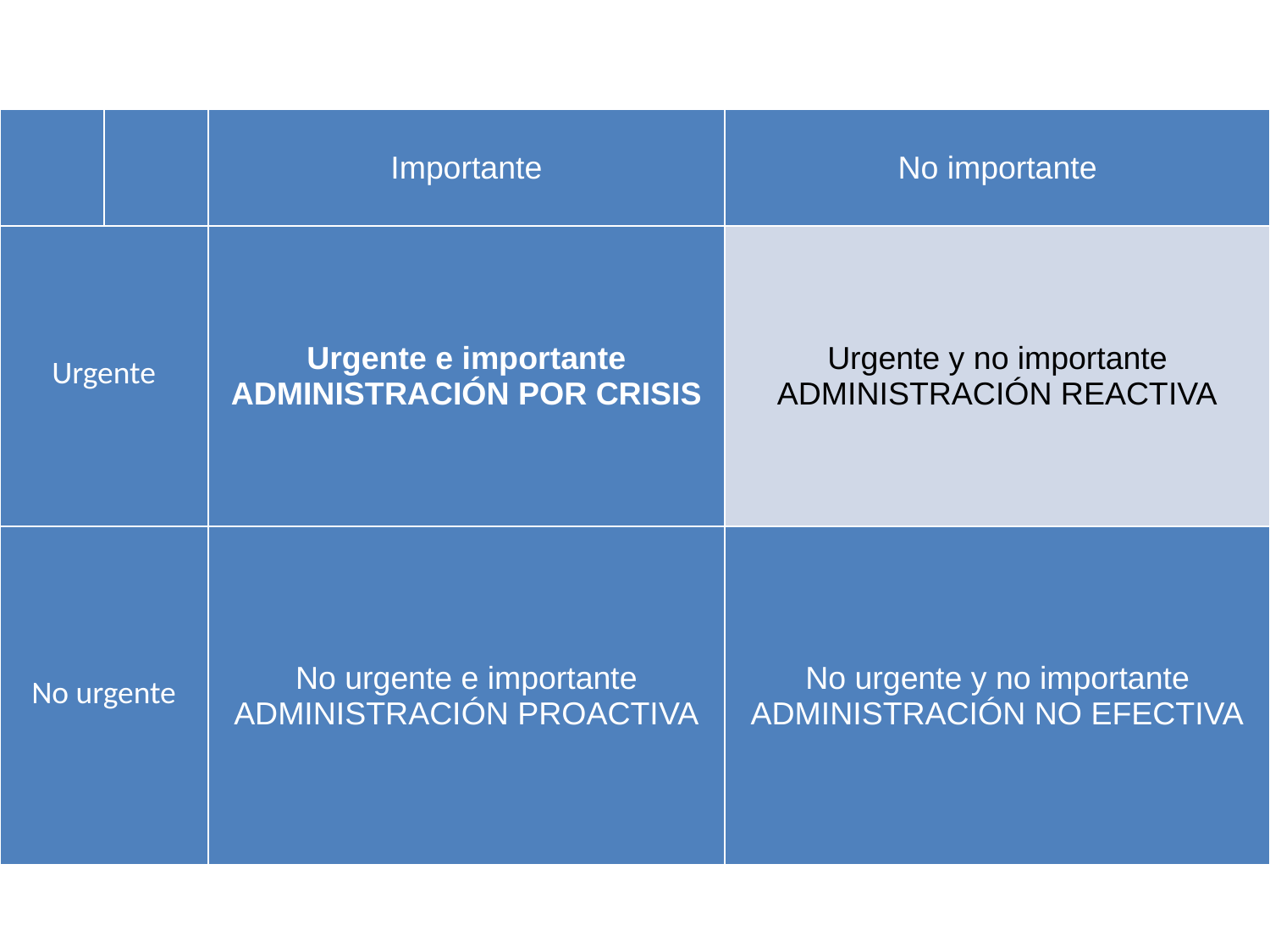

|  |  | Importante | No importante |
| --- | --- | --- | --- |
| Urgente |  | Urgente e importante ADMINISTRACIÓN POR CRISIS | Urgente y no importante ADMINISTRACIÓN REACTIVA |
| No urgente |  | No urgente e importante ADMINISTRACIÓN PROACTIVA | No urgente y no importante ADMINISTRACIÓN NO EFECTIVA |